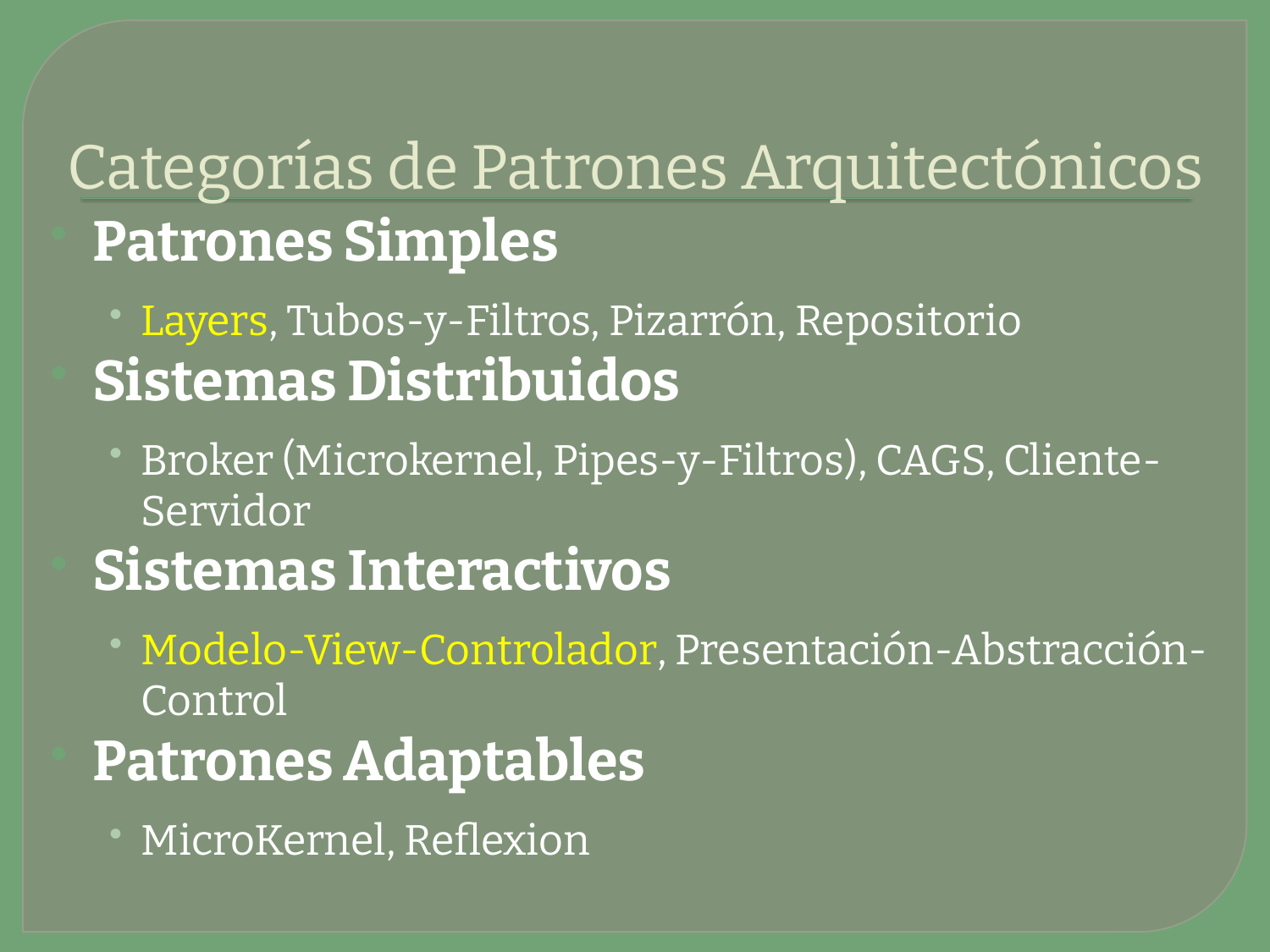

# Categorías de Patrones Arquitectónicos
Patrones Simples
Layers, Tubos-y-Filtros, Pizarrón, Repositorio
Sistemas Distribuidos
Broker (Microkernel, Pipes-y-Filtros), CAGS, Cliente-Servidor
Sistemas Interactivos
Modelo-View-Controlador, Presentación-Abstracción-Control
Patrones Adaptables
MicroKernel, Reflexion